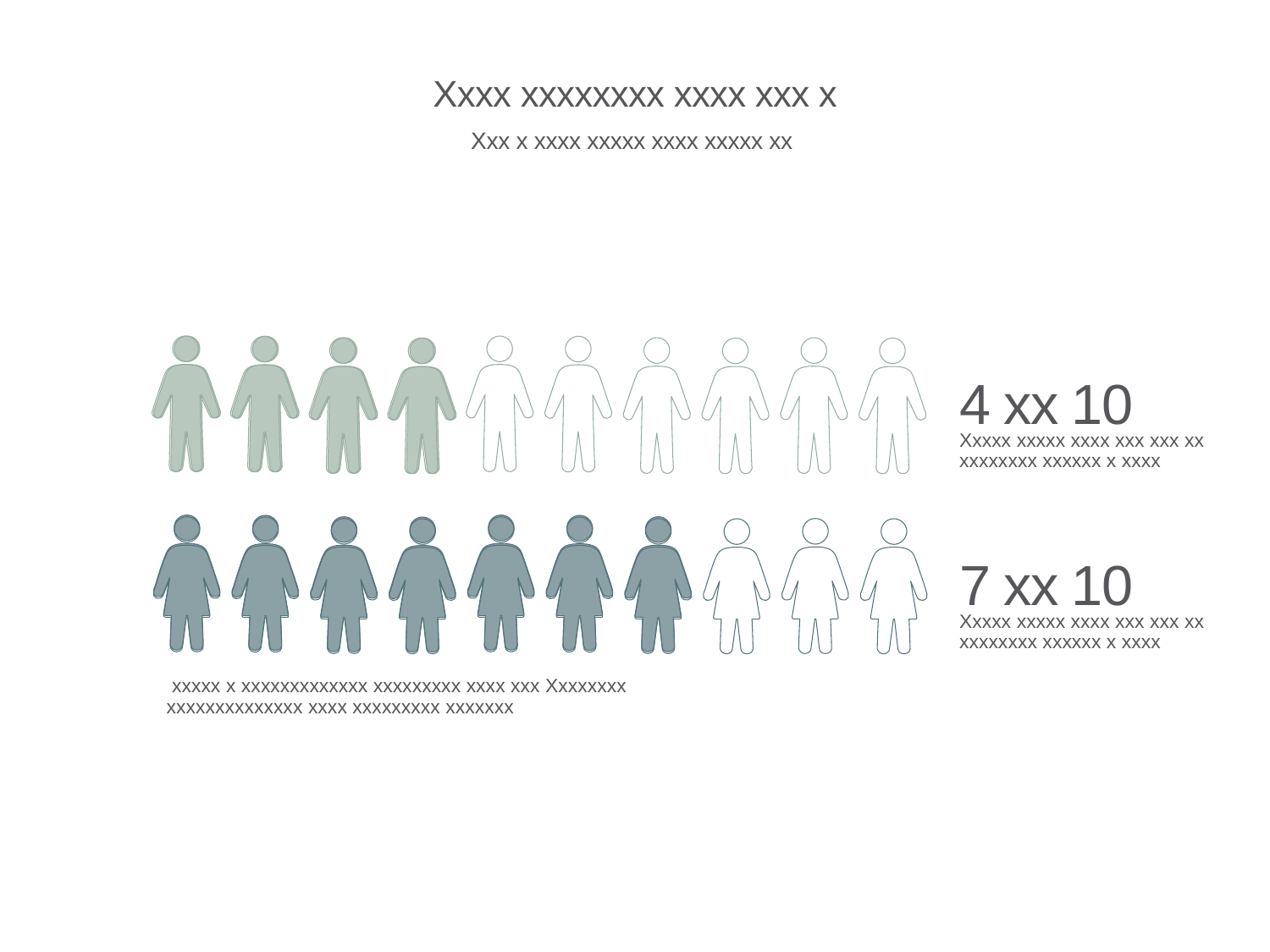

# Xxxx xxxxxxxx xxxx xxx x
Xxx x xxxx xxxxx xxxx xxxxx xx

4 xx 10
Xxxxx xxxxx xxxx xxx xxx xx xxxxxxxx xxxxxx x xxxx

7 xx 10
Xxxxx xxxxx xxxx xxx xxx xx xxxxxxxx xxxxxx x xxxx
 xxxxx x xxxxxxxxxxxxx xxxxxxxxx xxxx xxx Xxxxxxxx
xxxxxxxxxxxxxx xxxx xxxxxxxxx xxxxxxx